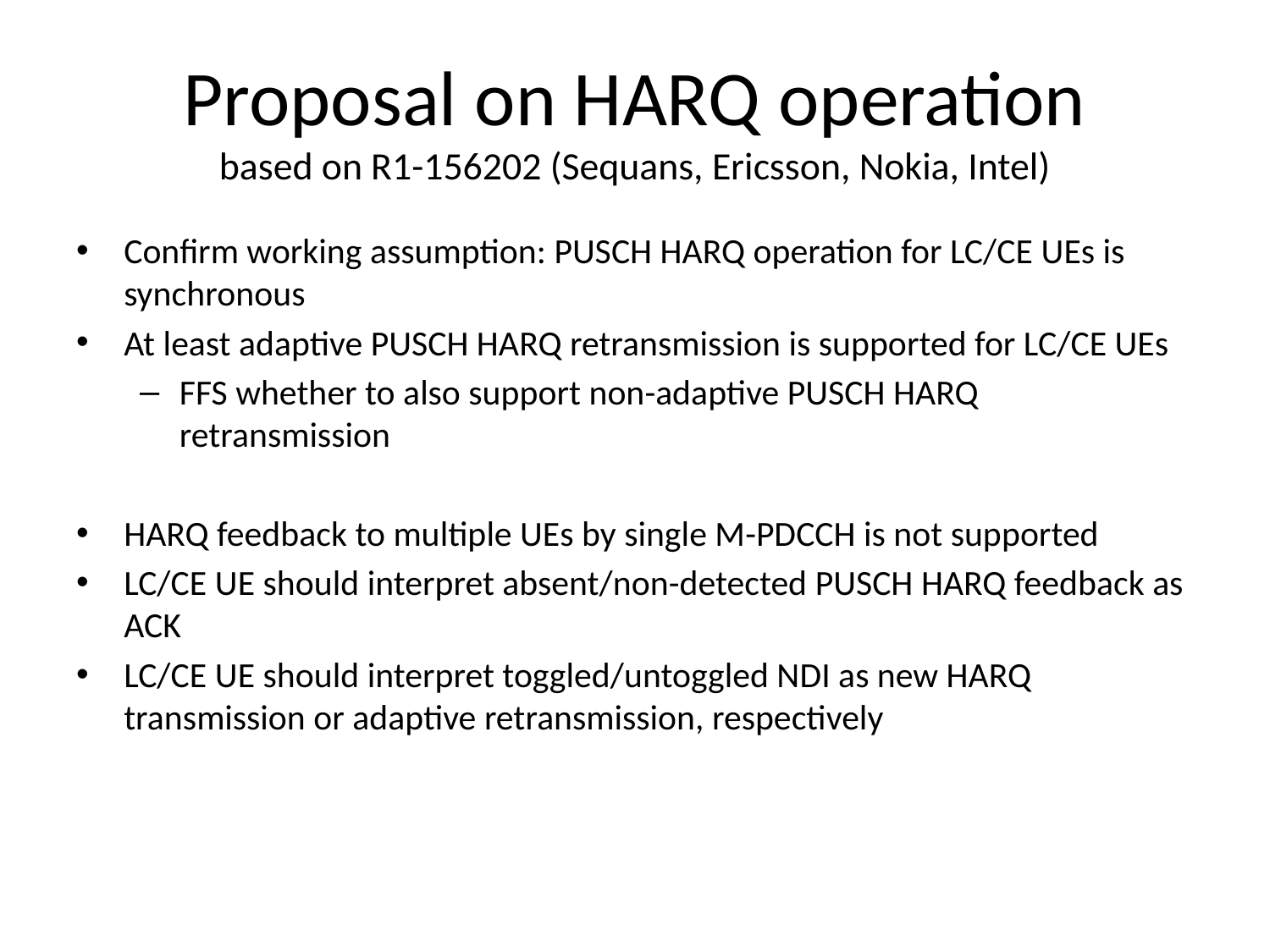

# Proposal on HARQ operation based on R1-156202 (Sequans, Ericsson, Nokia, Intel)
Confirm working assumption: PUSCH HARQ operation for LC/CE UEs is synchronous
At least adaptive PUSCH HARQ retransmission is supported for LC/CE UEs
FFS whether to also support non-adaptive PUSCH HARQ retransmission

HARQ feedback to multiple UEs by single M-PDCCH is not supported
LC/CE UE should interpret absent/non-detected PUSCH HARQ feedback as ACK
LC/CE UE should interpret toggled/untoggled NDI as new HARQ transmission or adaptive retransmission, respectively